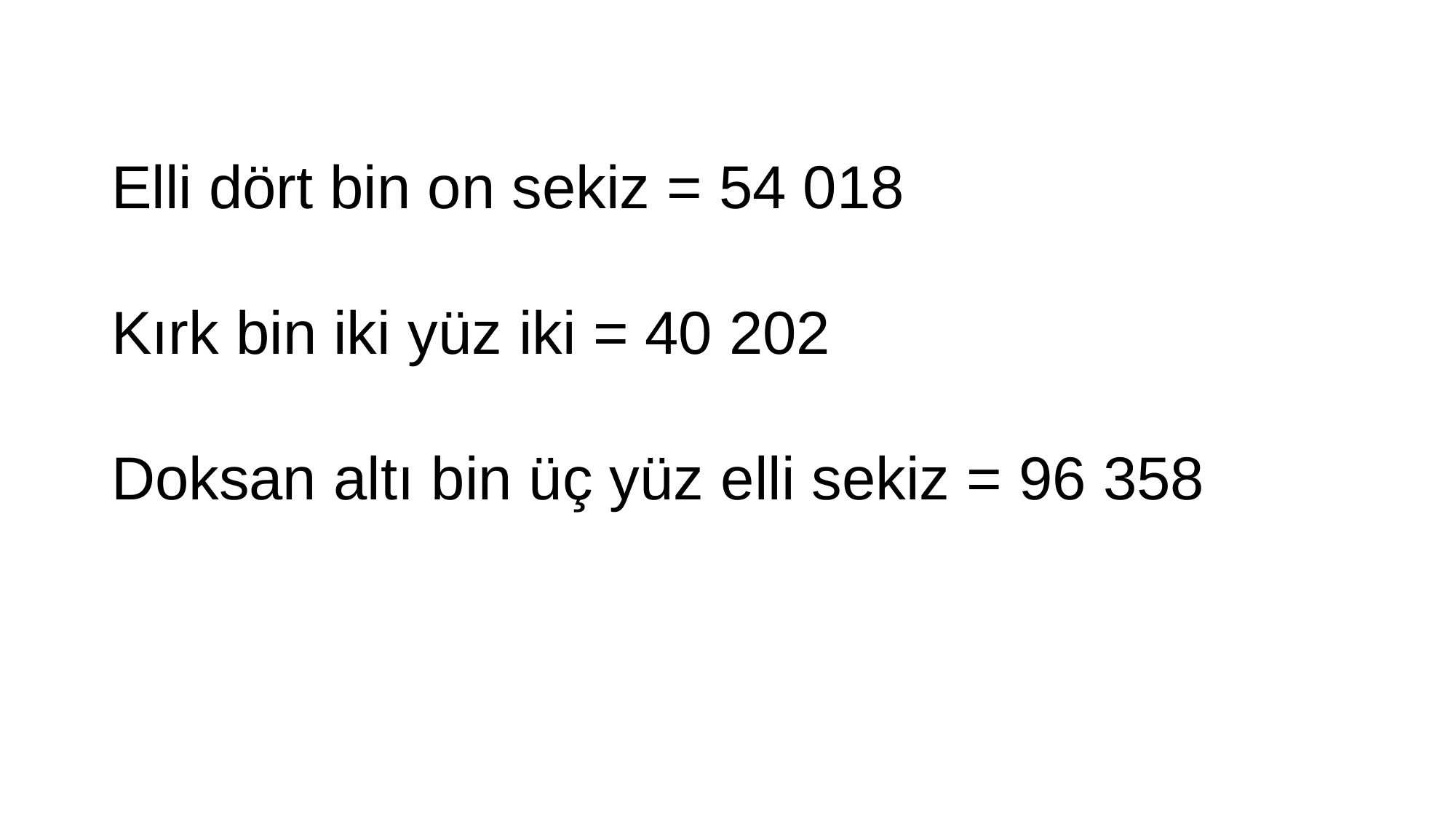

Elli dört bin on sekiz = 54 018

Kırk bin iki yüz iki = 40 202

Doksan altı bin üç yüz elli sekiz = 96 358